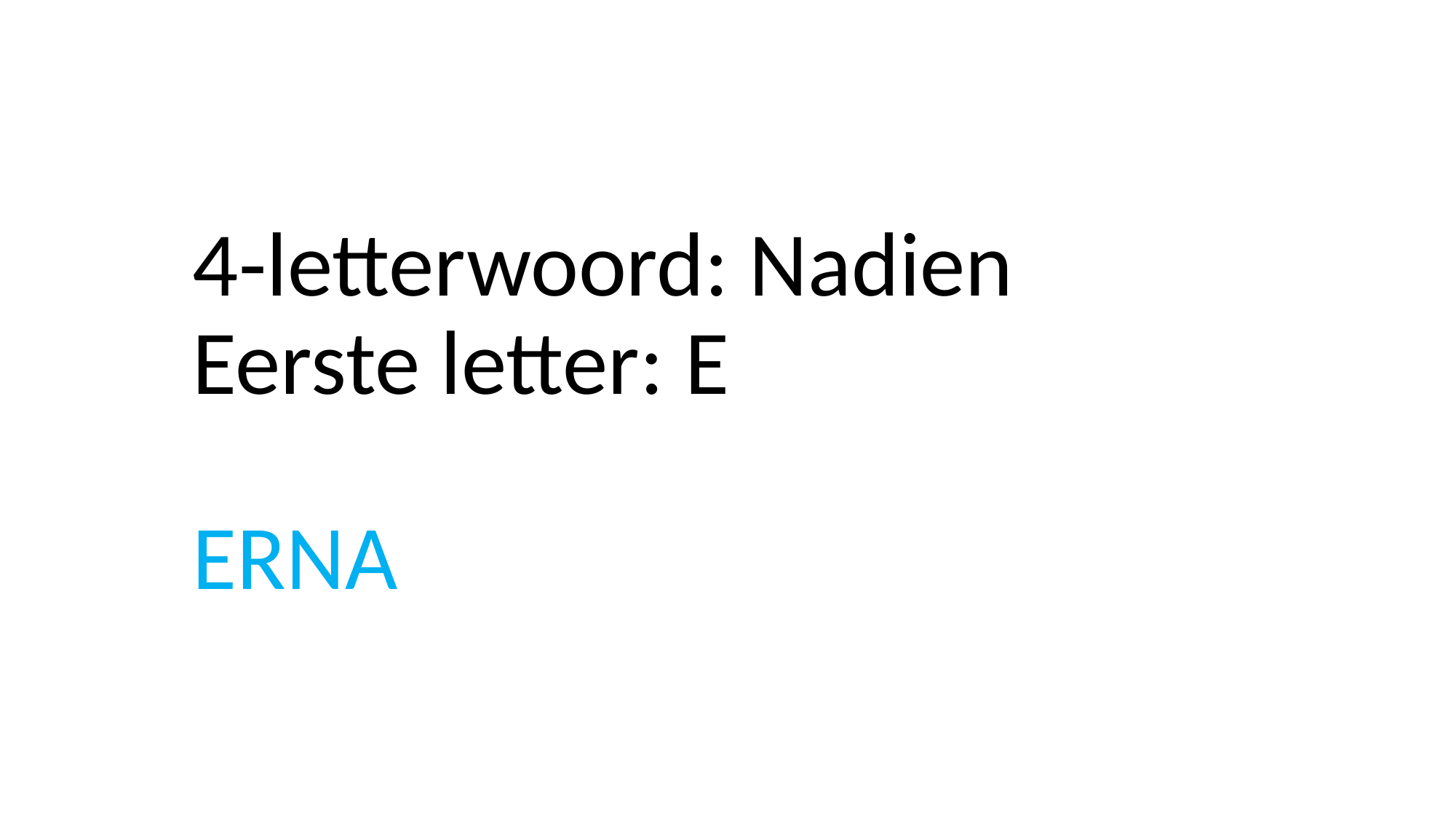

# 4-letterwoord: Nadien Eerste letter: E
ERNA